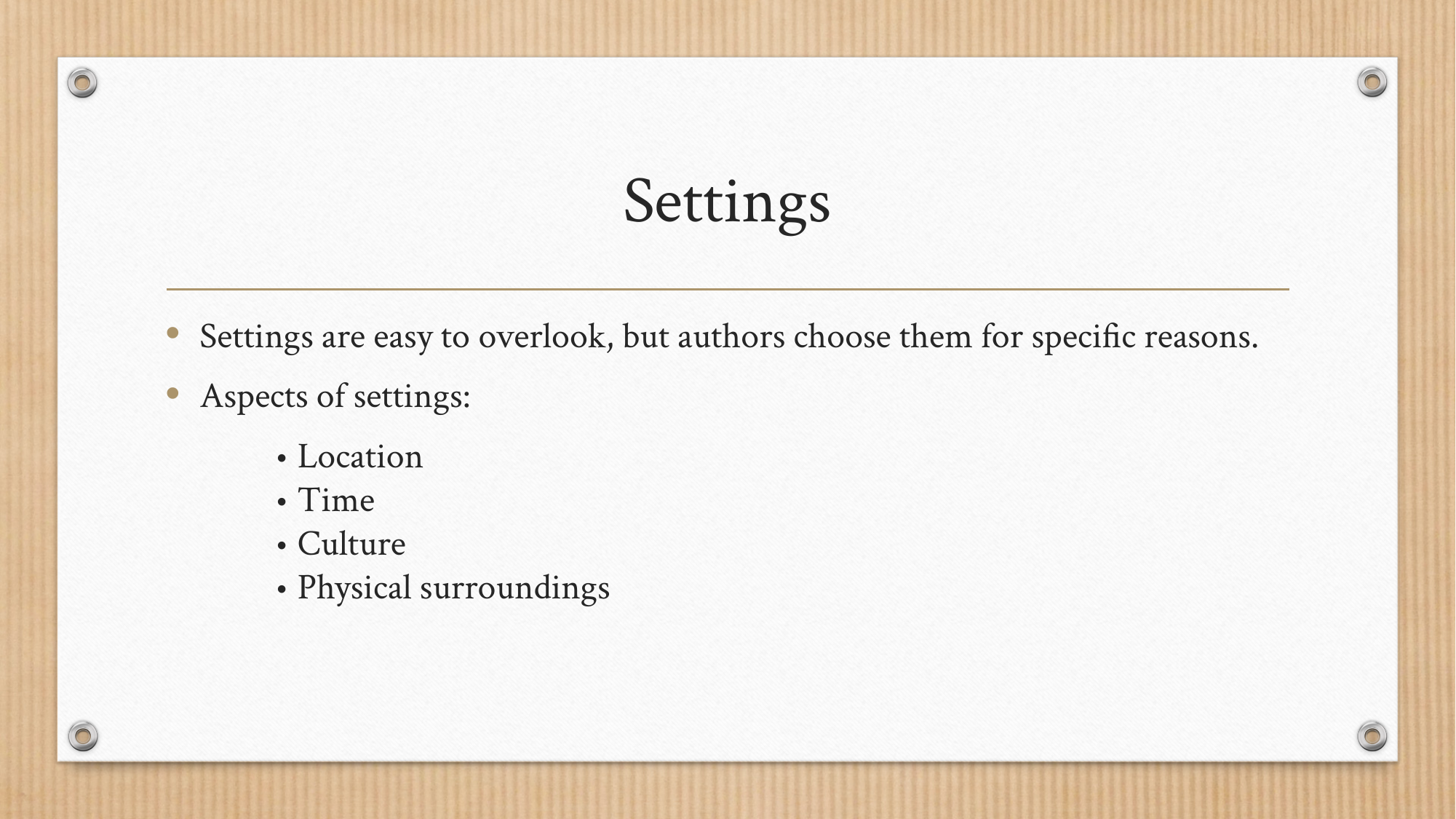

# Settings
Settings are easy to overlook, but authors choose them for specific reasons.
Aspects of settings:
	• Location
	• Time
	• Culture
	• Physical surroundings